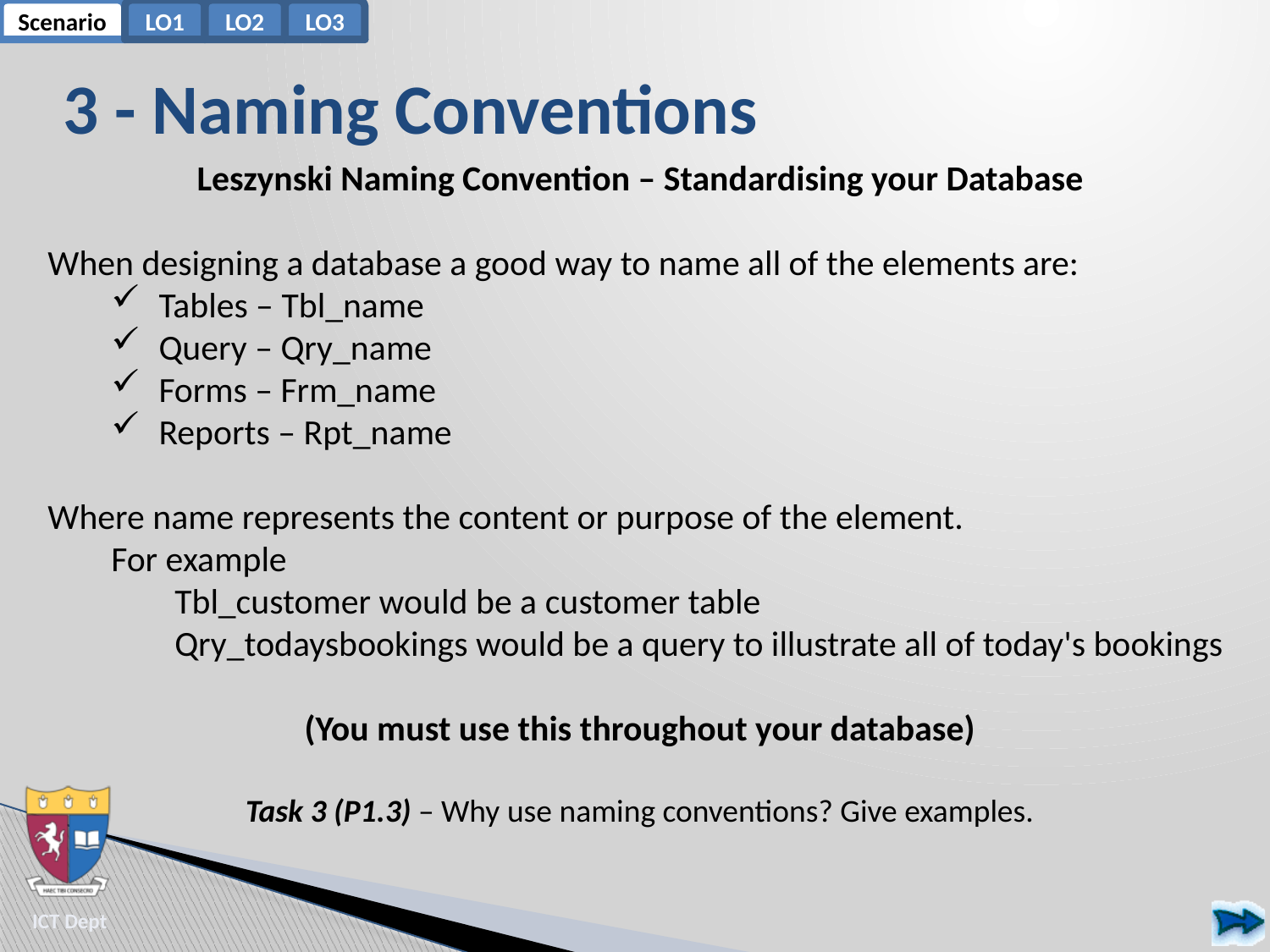

# 3 - Naming Conventions
Leszynski Naming Convention – Standardising your Database

When designing a database a good way to name all of the elements are:
Tables – Tbl_name
Query – Qry_name
Forms – Frm_name
Reports – Rpt_name

Where name represents the content or purpose of the element.
For example
Tbl_customer would be a customer table
Qry_todaysbookings would be a query to illustrate all of today's bookings

(You must use this throughout your database)

Task 3 (P1.3) – Why use naming conventions? Give examples.